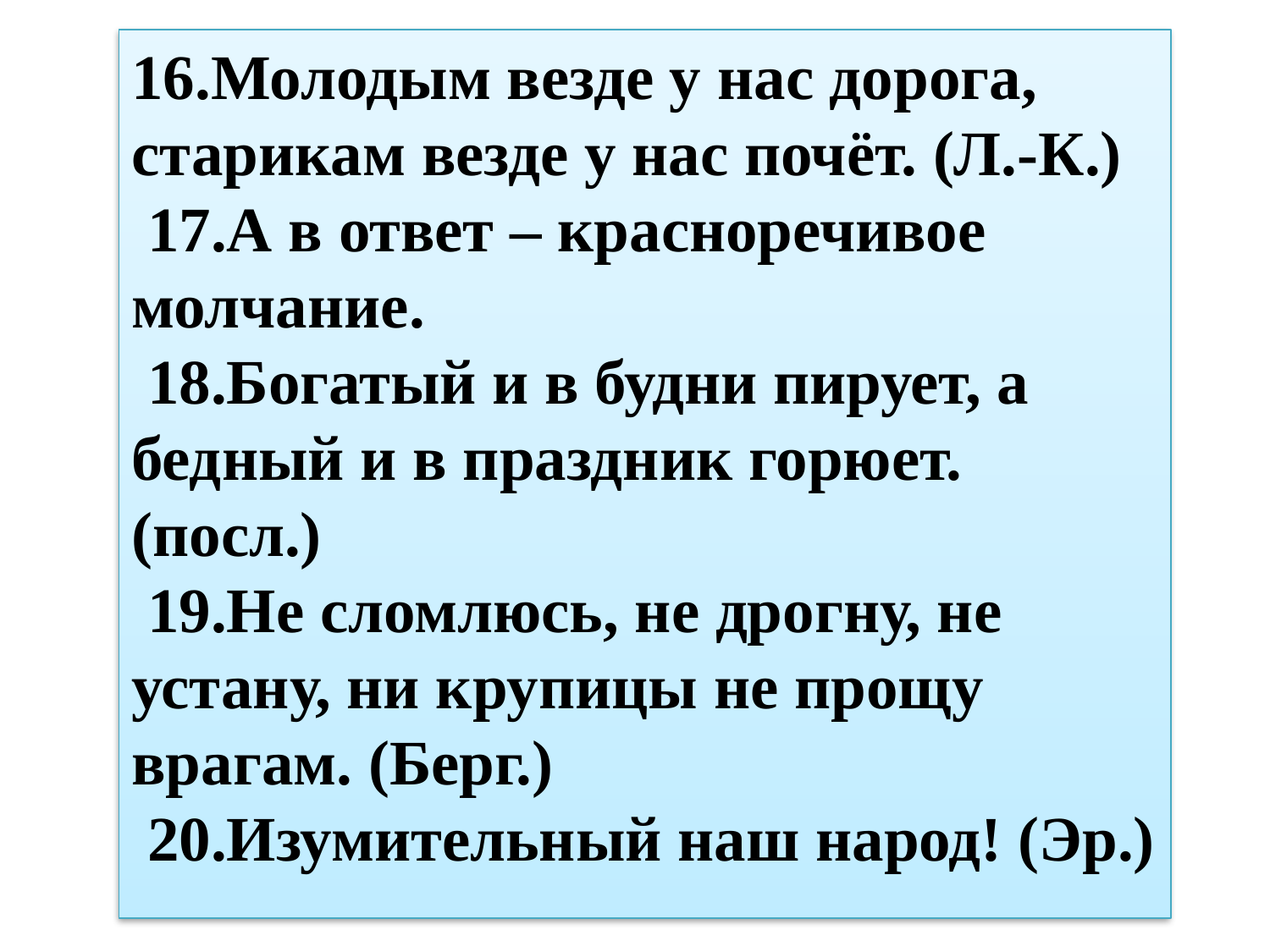

16.Молодым везде у нас дорога, старикам везде у нас почёт. (Л.-К.)
 17.А в ответ – красноречивое молчание.
 18.Богатый и в будни пирует, а бедный и в праздник горюет. (посл.)
 19.Не сломлюсь, не дрогну, не устану, ни крупицы не прощу врагам. (Берг.)
 20.Изумительный наш народ! (Эр.)